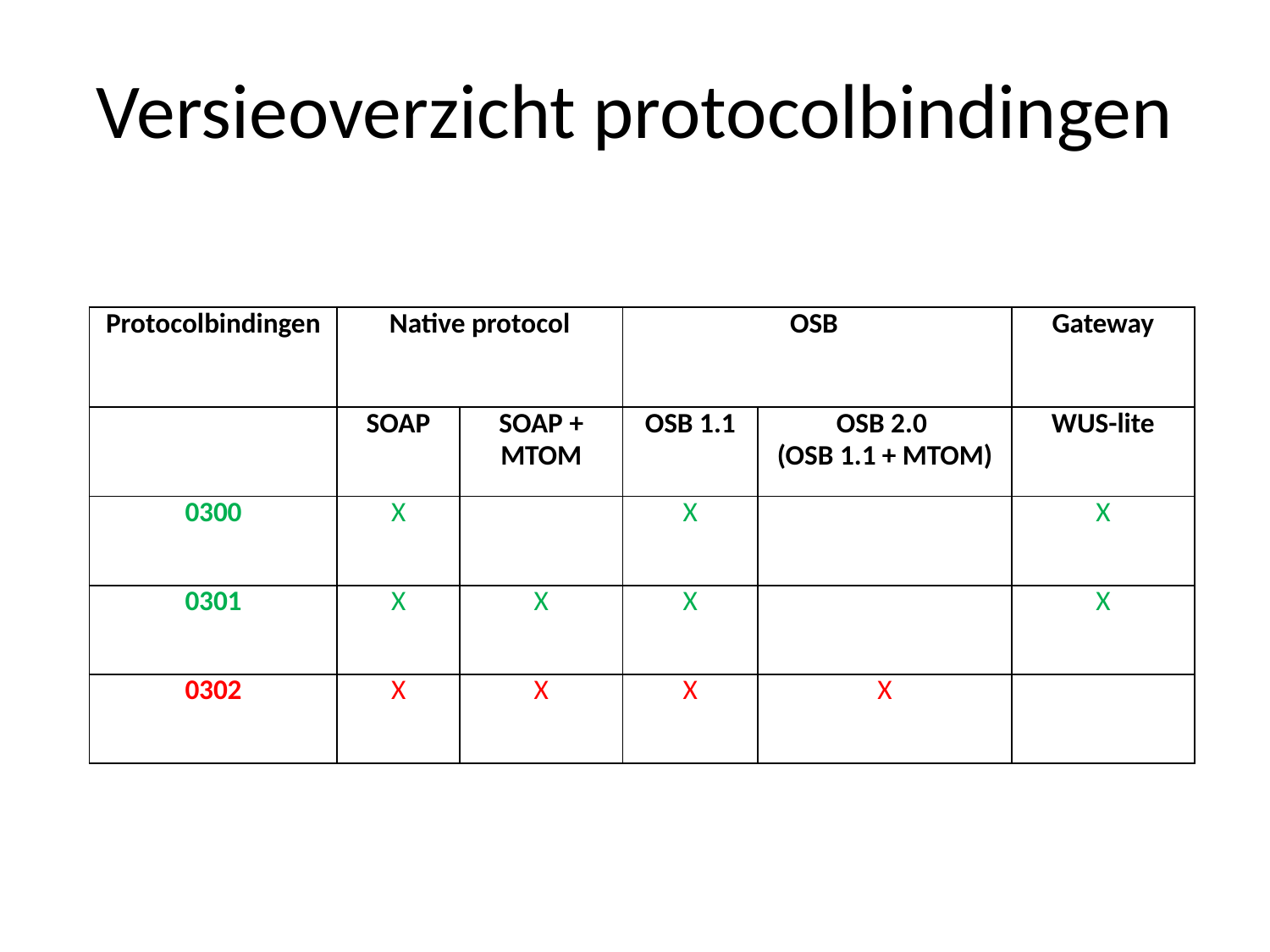

# Versieoverzicht protocolbindingen
| Protocolbindingen | Native protocol |  | OSB |  | Gateway |
| --- | --- | --- | --- | --- | --- |
|  | SOAP | SOAP + MTOM | OSB 1.1 | OSB 2.0 (OSB 1.1 + MTOM) | WUS-lite |
| 0300 | X |  | X |  | X |
| 0301 | X | X | X |  | X |
| 0302 | X | X | X | X |  |